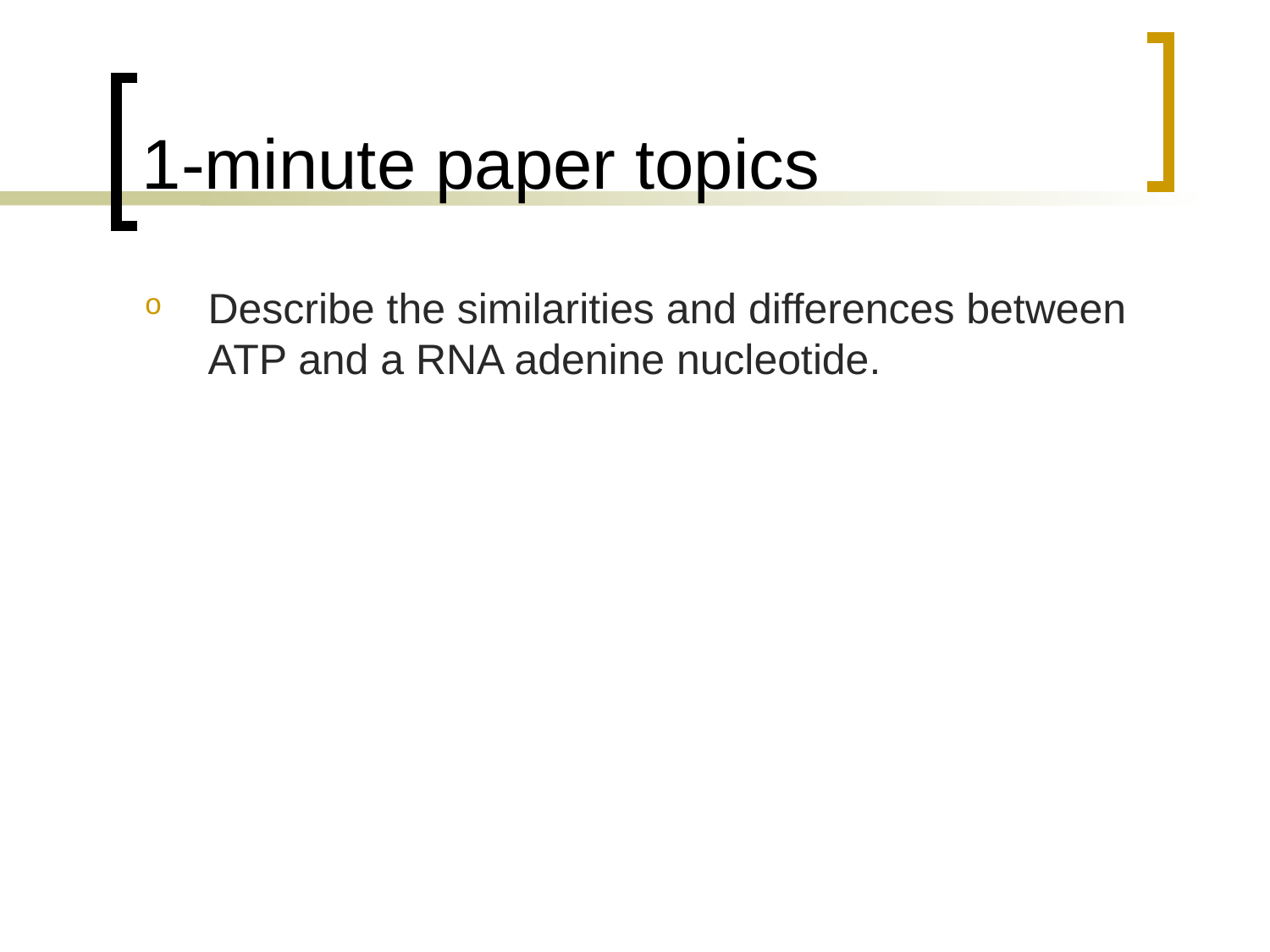

# 1-minute paper topics
Describe the similarities and differences between ATP and a RNA adenine nucleotide.